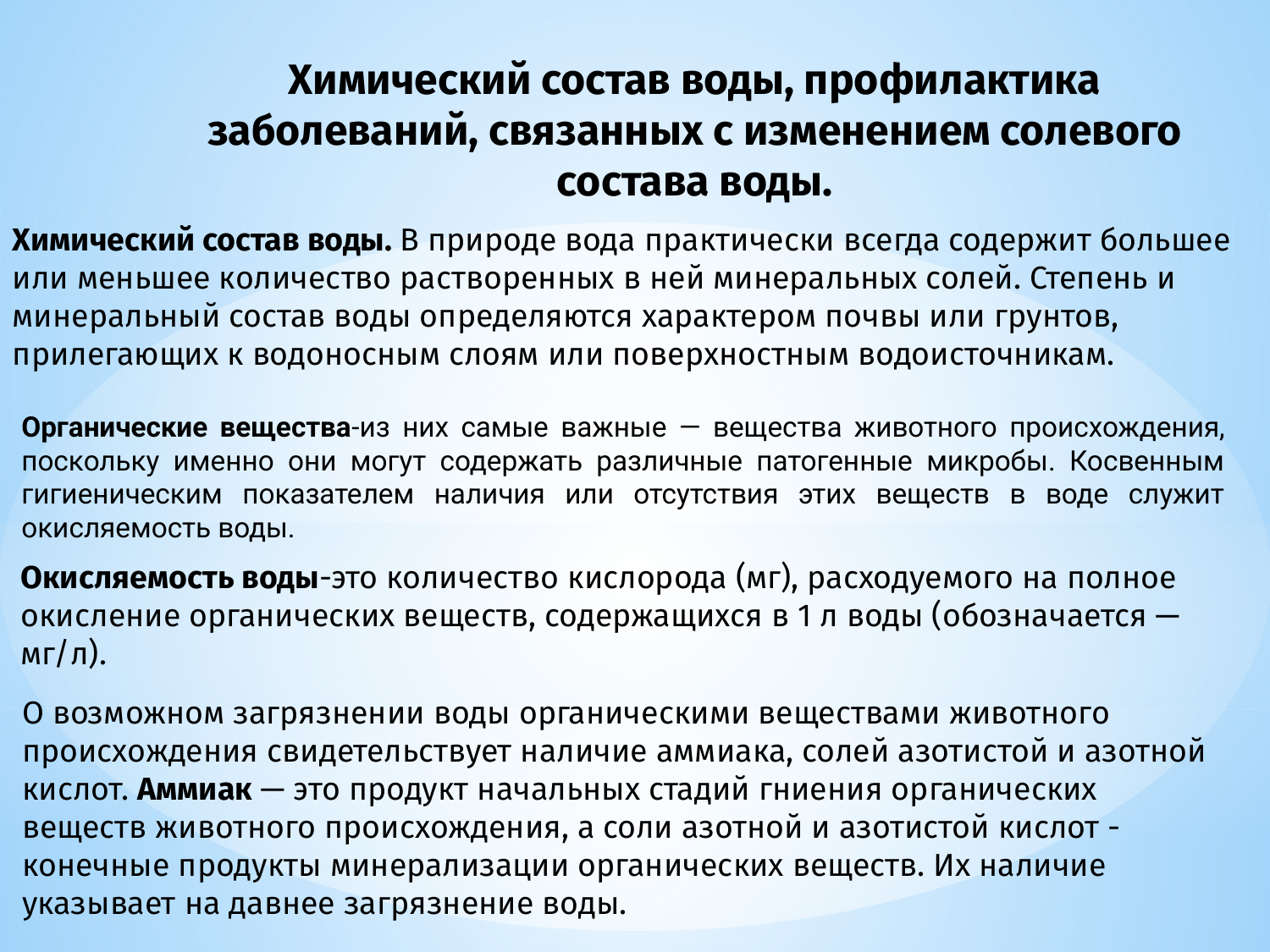

Химический состав воды, профилактика заболеваний, связанных с изменением солевого состава воды.
Химический состав воды. В природе вода практически всегда содержит большее или меньшее количество растворенных в ней минеральных солей. Степень и минеральный состав воды определяются характером почвы или грунтов, прилегающих к водоносным слоям или поверхностным водоисточникам.
Органические вещества-из них самые важные — вещества животного происхождения, поскольку именно они могут содержать различные патогенные микробы. Косвенным гигиеническим показателем наличия или отсутствия этих веществ в воде служит окисляемость воды.
Окисляемость воды-это количество кислорода (мг), расходуемого на полное окисление органических веществ, содержащихся в 1 л воды (обозначается — мг/л).
О возможном загрязнении воды органическими веществами животного происхождения свидетельствует наличие аммиака, солей азотистой и азотной кислот. Аммиак — это продукт начальных стадий гниения органических веществ животного происхождения, а соли азотной и азотистой кислот - конечные продукты минерализации органических веществ. Их наличие указывает на давнее загрязнение воды.